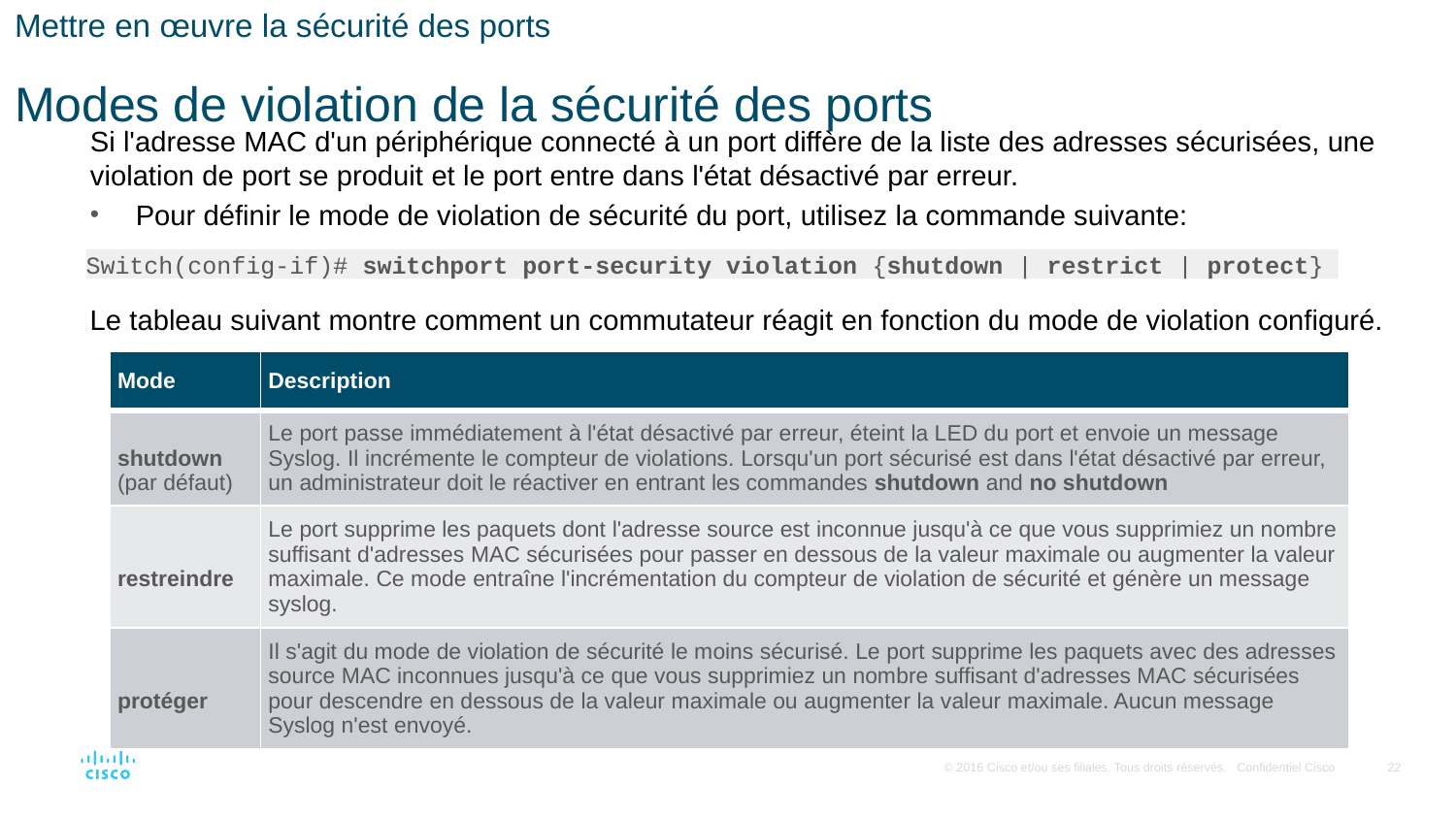

# Mettre en œuvre la sécurité des ports Modes de violation de la sécurité des ports
Si l'adresse MAC d'un périphérique connecté à un port diffère de la liste des adresses sécurisées, une violation de port se produit et le port entre dans l'état désactivé par erreur.
Pour définir le mode de violation de sécurité du port, utilisez la commande suivante:

Switch(config-if)# switchport port-security violation {shutdown | restrict | protect}

Le tableau suivant montre comment un commutateur réagit en fonction du mode de violation configuré.

| Mode | Description |
| --- | --- |
| shutdown (par défaut) | Le port passe immédiatement à l'état désactivé par erreur, éteint la LED du port et envoie un message Syslog. Il incrémente le compteur de violations. Lorsqu'un port sécurisé est dans l'état désactivé par erreur, un administrateur doit le réactiver en entrant les commandes shutdown and no shutdown |
| restreindre | Le port supprime les paquets dont l'adresse source est inconnue jusqu'à ce que vous supprimiez un nombre suffisant d'adresses MAC sécurisées pour passer en dessous de la valeur maximale ou augmenter la valeur maximale. Ce mode entraîne l'incrémentation du compteur de violation de sécurité et génère un message syslog. |
| protéger | Il s'agit du mode de violation de sécurité le moins sécurisé. Le port supprime les paquets avec des adresses source MAC inconnues jusqu'à ce que vous supprimiez un nombre suffisant d'adresses MAC sécurisées pour descendre en dessous de la valeur maximale ou augmenter la valeur maximale. Aucun message Syslog n'est envoyé. |